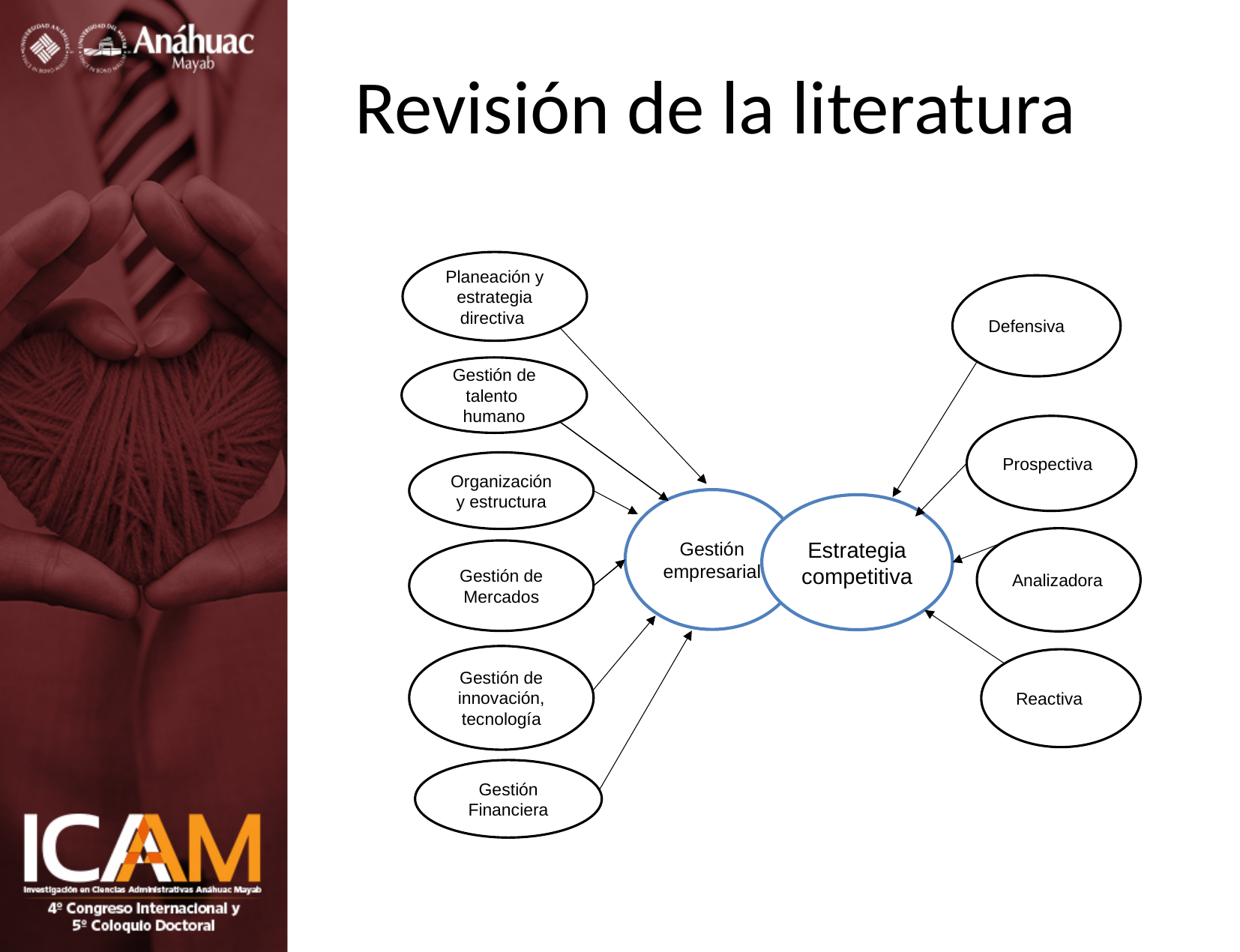

# Revisión de la literatura
Planeación y estrategia directiva
Defensiva
Gestión de talento
humano
Prospectiva
Organización y estructura
Gestión empresarial
Estrategia competitiva
Analizadora
Gestión de Mercados
Gestión de innovación, tecnología
Reactiva
Gestión Financiera